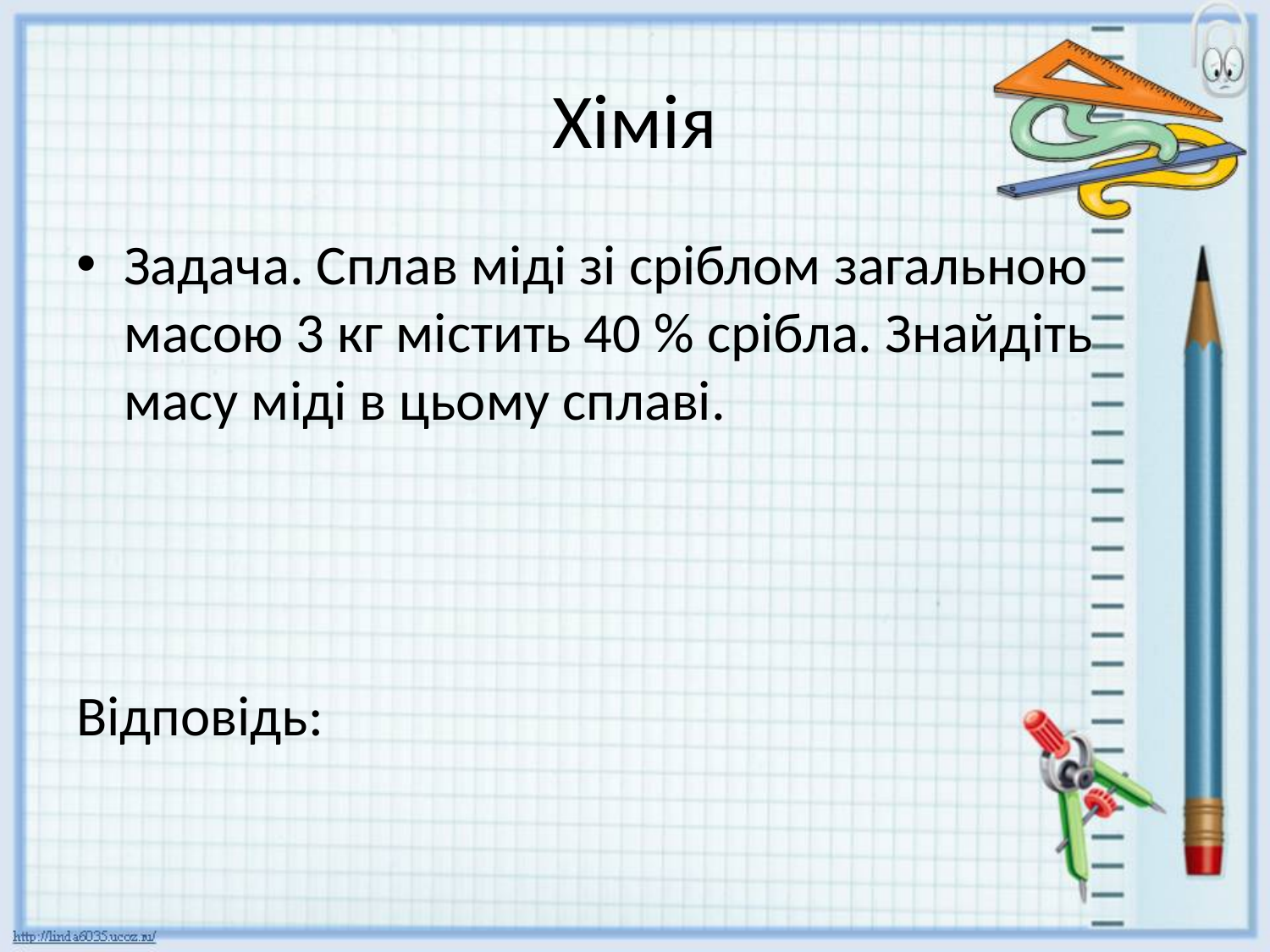

# Хімія
Задача. Сплав міді зі сріблом загальною масою 3 кг містить 40 % срібла. Знайдіть масу міді в цьому сплаві.

Відповідь: